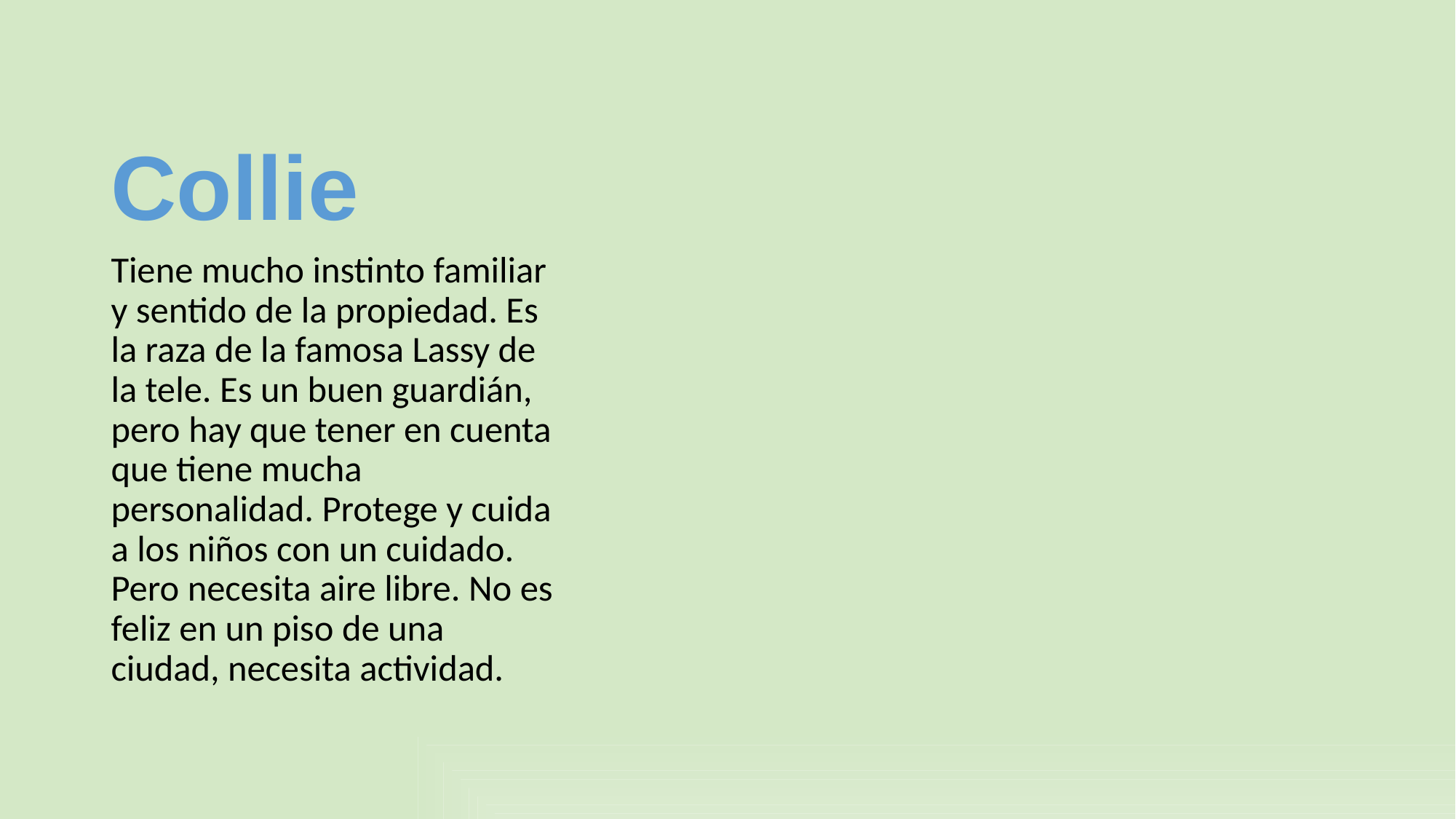

# Collie

Tiene mucho instinto familiar y sentido de la propiedad. Es la raza de la famosa Lassy de la tele. Es un buen guardián, pero hay que tener en cuenta que tiene mucha personalidad. Protege y cuida a los niños con un cuidado. Pero necesita aire libre. No es feliz en un piso de una ciudad, necesita actividad.